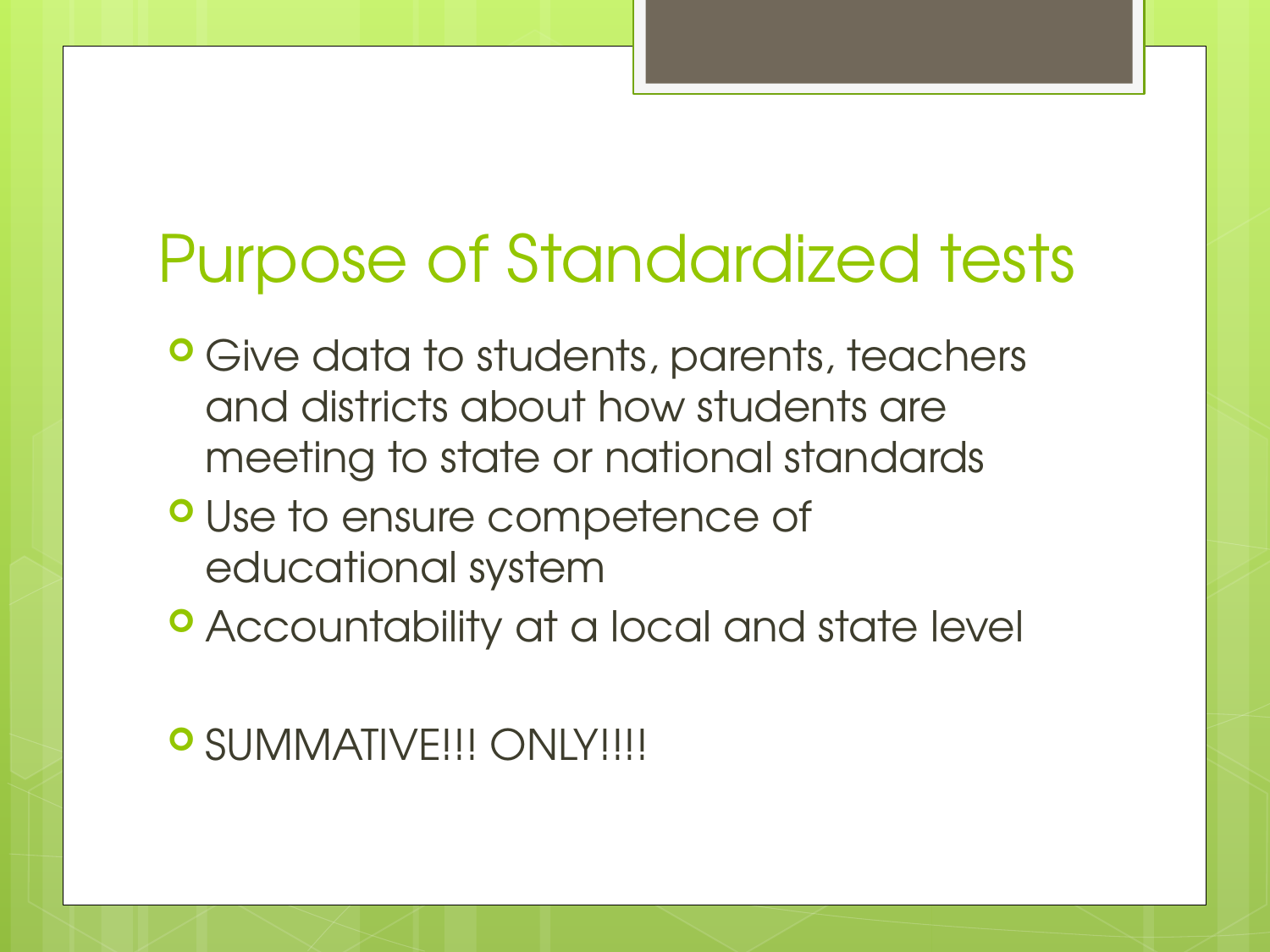

# Purpose of Standardized tests
Give data to students, parents, teachers and districts about how students are meeting to state or national standards
Use to ensure competence of educational system
Accountability at a local and state level

SUMMATIVE!!! ONLY!!!!